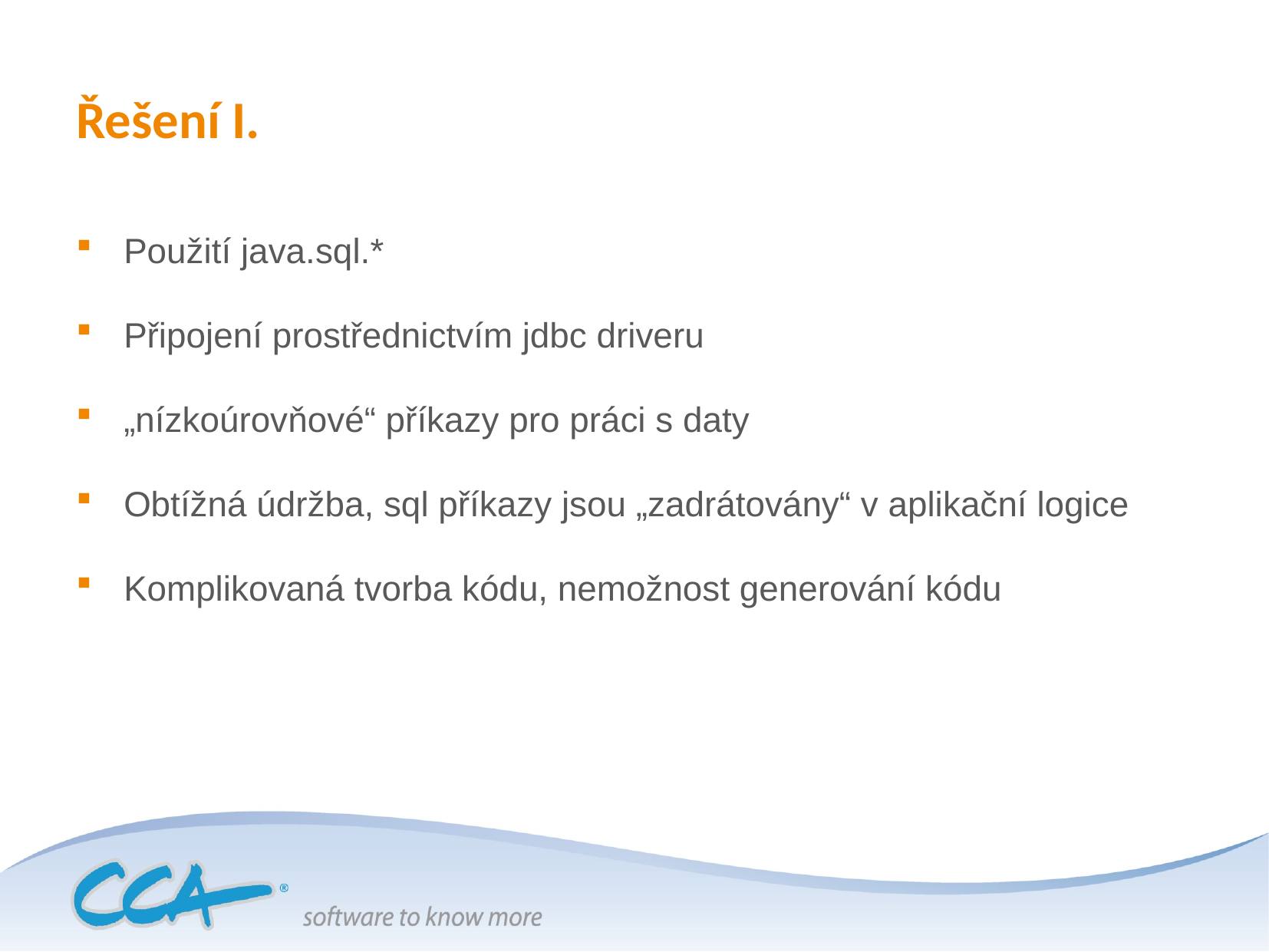

# Řešení I.
Použití java.sql.*
Připojení prostřednictvím jdbc driveru
„nízkoúrovňové“ příkazy pro práci s daty
Obtížná údržba, sql příkazy jsou „zadrátovány“ v aplikační logice
Komplikovaná tvorba kódu, nemožnost generování kódu